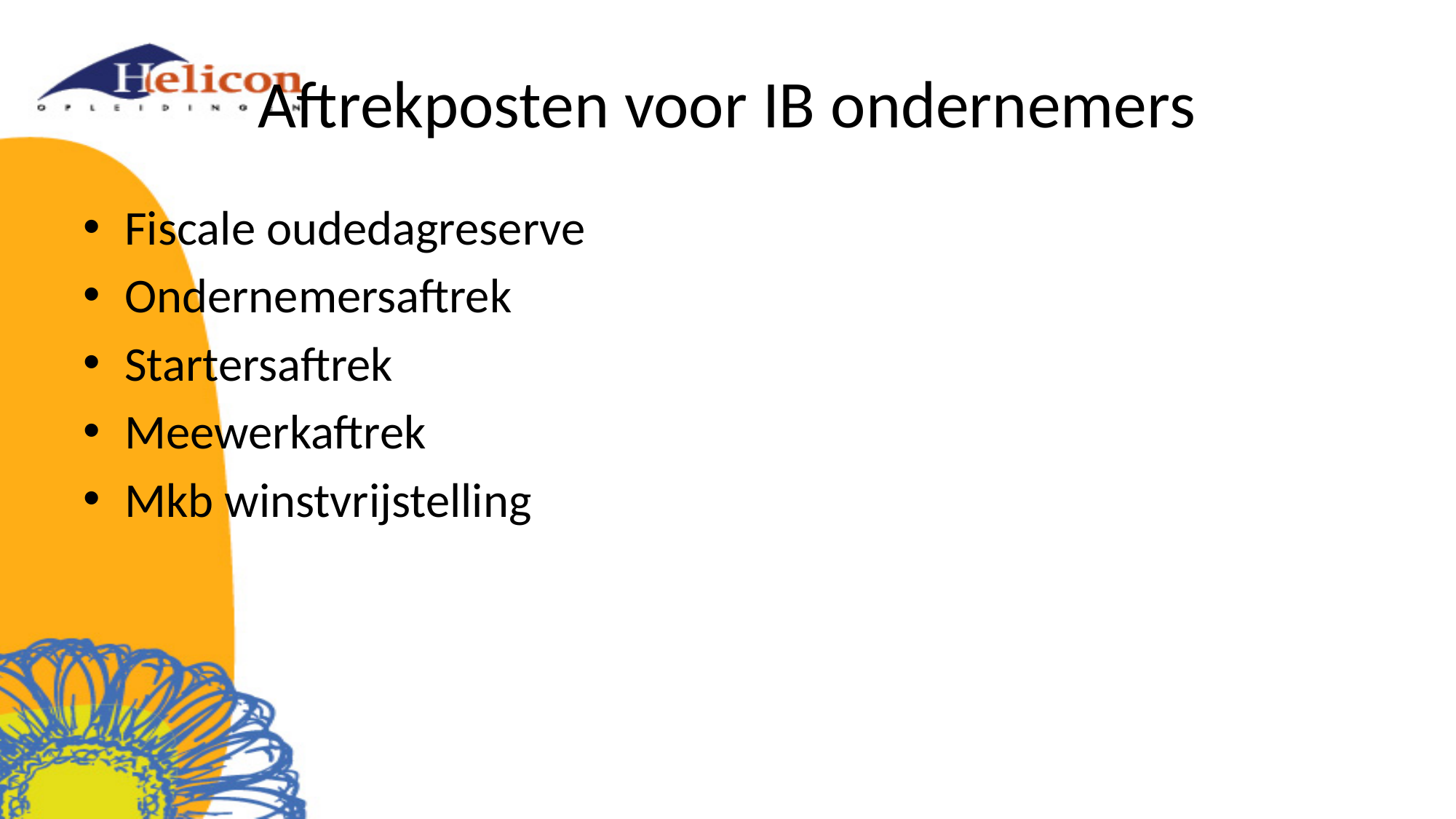

# Aftrekposten voor IB ondernemers
Fiscale oudedagreserve
Ondernemersaftrek
Startersaftrek
Meewerkaftrek
Mkb winstvrijstelling